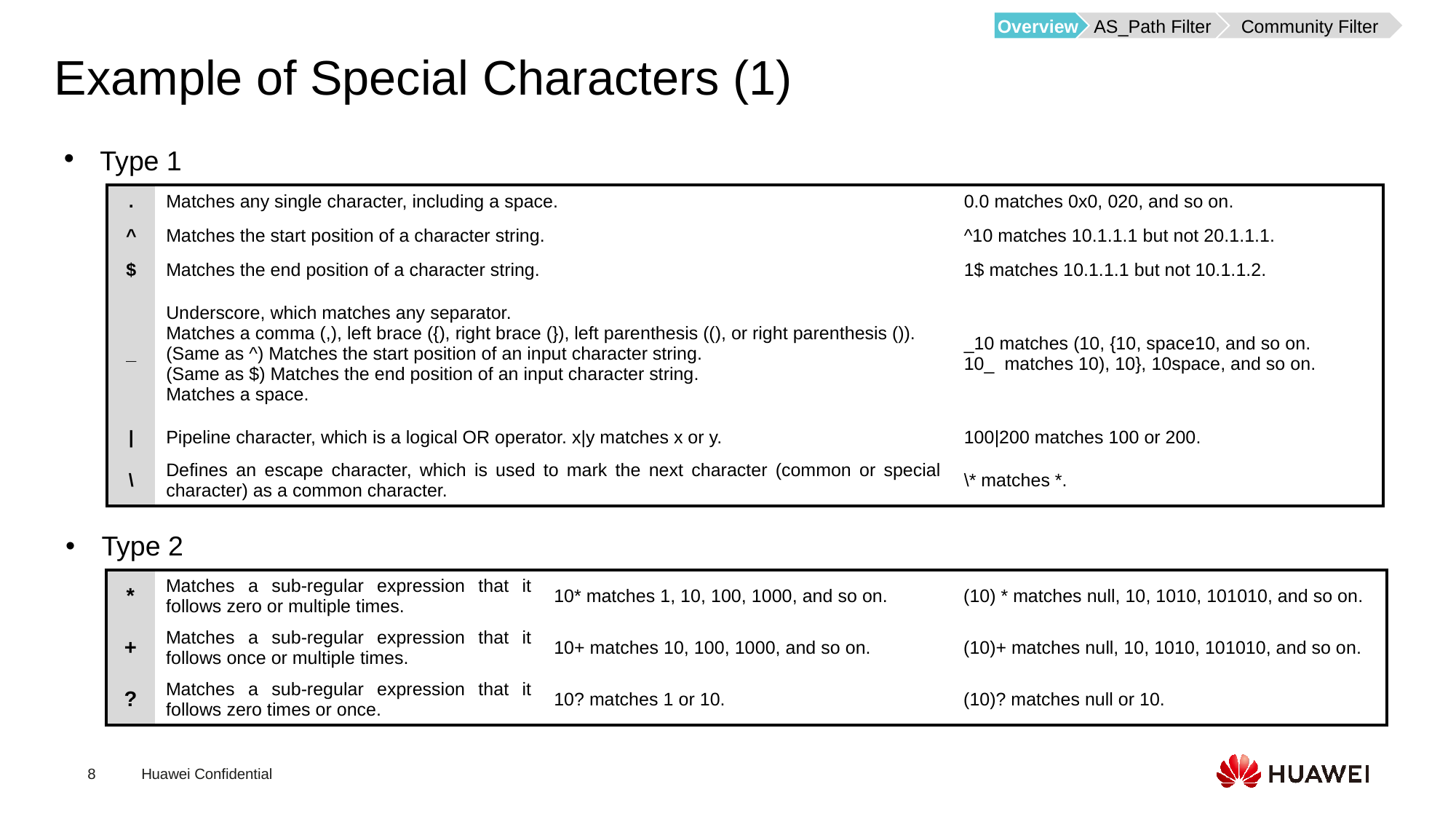

Overview
AS_Path Filter
Community Filter
# Example of Special Characters (1)
Type 1
| . | Matches any single character, including a space. | 0.0 matches 0x0, 020, and so on. |
| --- | --- | --- |
| ^ | Matches the start position of a character string. | ^10 matches 10.1.1.1 but not 20.1.1.1. |
| $ | Matches the end position of a character string. | 1$ matches 10.1.1.1 but not 10.1.1.2. |
| \_ | Underscore, which matches any separator. Matches a comma (,), left brace ({), right brace (}), left parenthesis ((), or right parenthesis ()). (Same as ^) Matches the start position of an input character string. (Same as $) Matches the end position of an input character string. Matches a space. | \_10 matches (10, {10, space10, and so on. 10\_ matches 10), 10}, 10space, and so on. |
| | | Pipeline character, which is a logical OR operator. x|y matches x or y. | 100|200 matches 100 or 200. |
| \ | Defines an escape character, which is used to mark the next character (common or special character) as a common character. | \\* matches \*. |
Type 2
| \* | Matches a sub-regular expression that it follows zero or multiple times. | 10\* matches 1, 10, 100, 1000, and so on. | (10) \* matches null, 10, 1010, 101010, and so on. |
| --- | --- | --- | --- |
| + | Matches a sub-regular expression that it follows once or multiple times. | 10+ matches 10, 100, 1000, and so on. | (10)+ matches null, 10, 1010, 101010, and so on. |
| ? | Matches a sub-regular expression that it follows zero times or once. | 10? matches 1 or 10. | (10)? matches null or 10. |